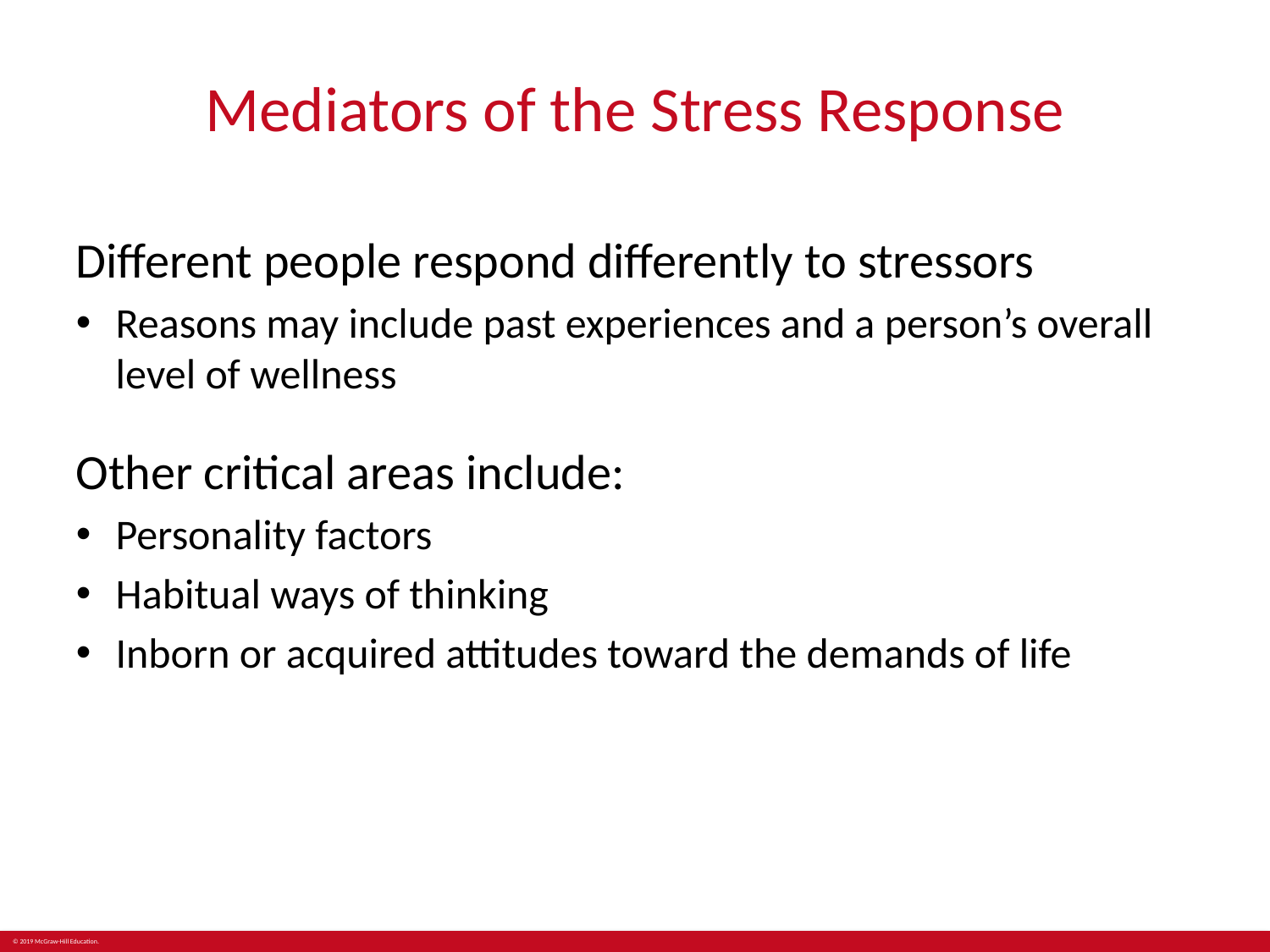

# Mediators of the Stress Response
Different people respond differently to stressors
Reasons may include past experiences and a person’s overall level of wellness
Other critical areas include:
Personality factors
Habitual ways of thinking
Inborn or acquired attitudes toward the demands of life